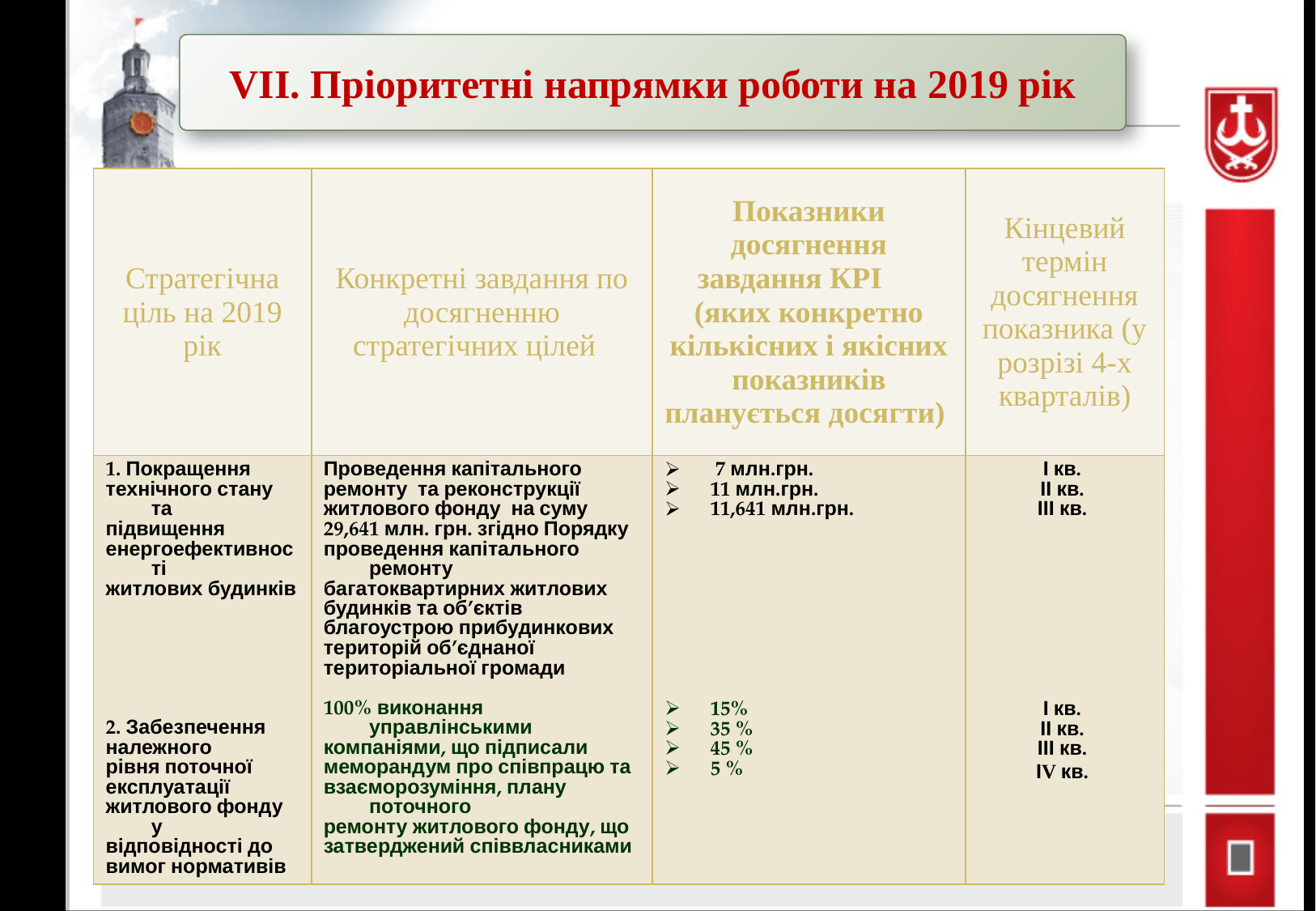

VII. Пріоритетні напрямки роботи на 2019 рік
| Стратегічна ціль на 2019 рік | Конкретні завдання по досягненню стратегічних цілей | Показники досягнення завдання КРІ (яких конкретно кількісних і якісних показників планується досягти) | Кінцевий термін досягнення показника (у розрізі 4-х кварталів) |
| --- | --- | --- | --- |
| 1. Покращення технічного стану та підвищення енергоефективності житлових будинків 2. Забезпечення належного рівня поточної експлуатації житлового фонду у відповідності до вимог нормативів | Проведення капітального ремонту та реконструкції житлового фонду на суму 29,641 млн. грн. згідно Порядку проведення капітального ремонту багатоквартирних житлових будинків та об’єктів благоустрою прибудинкових територій об’єднаної територіальної громади 100% виконання управлінськими компаніями, що підписали меморандум про співпрацю та взаєморозуміння, плану поточного ремонту житлового фонду, що затверджений співвласниками | 7 млн.грн. 11 млн.грн. 11,641 млн.грн. 15% 35 % 45 % 5 % | І кв. ІІ кв. ІІІ кв. І кв. ІІ кв. ІІІ кв. ІV кв. |